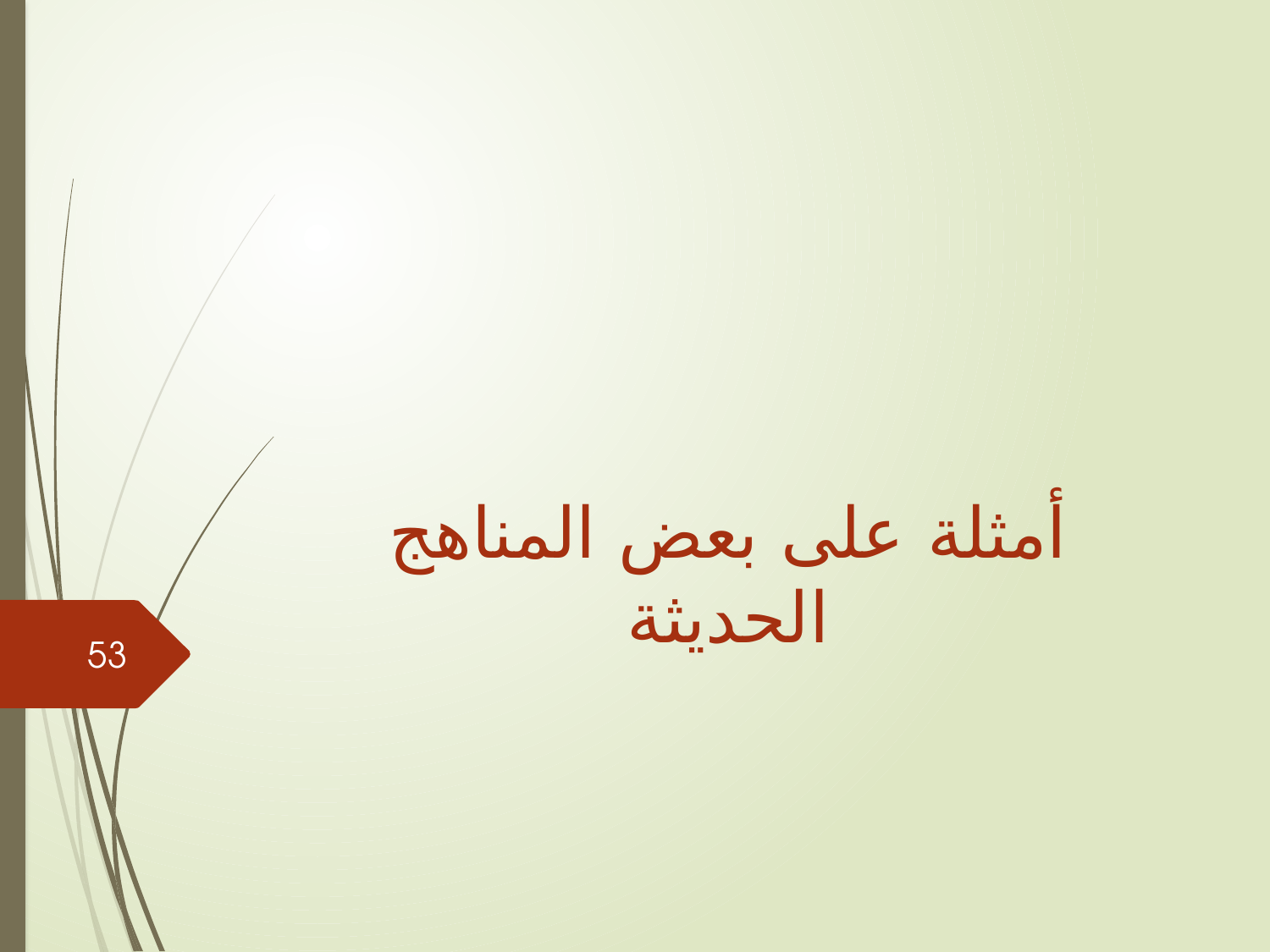

# أمثلة على بعض المناهج الحديثة
53